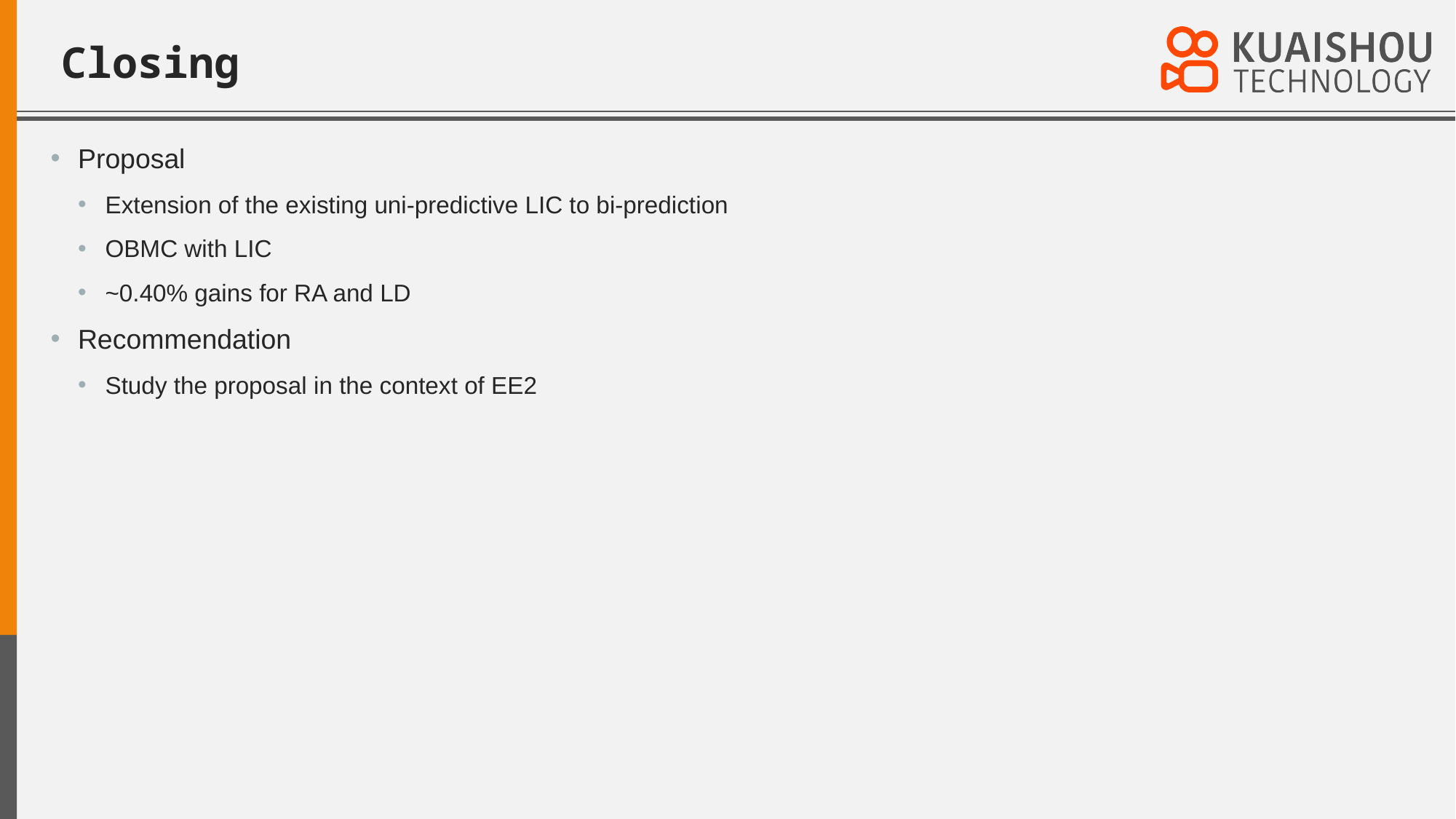

# Closing
Proposal
Extension of the existing uni-predictive LIC to bi-prediction
OBMC with LIC
~0.40% gains for RA and LD
Recommendation
Study the proposal in the context of EE2